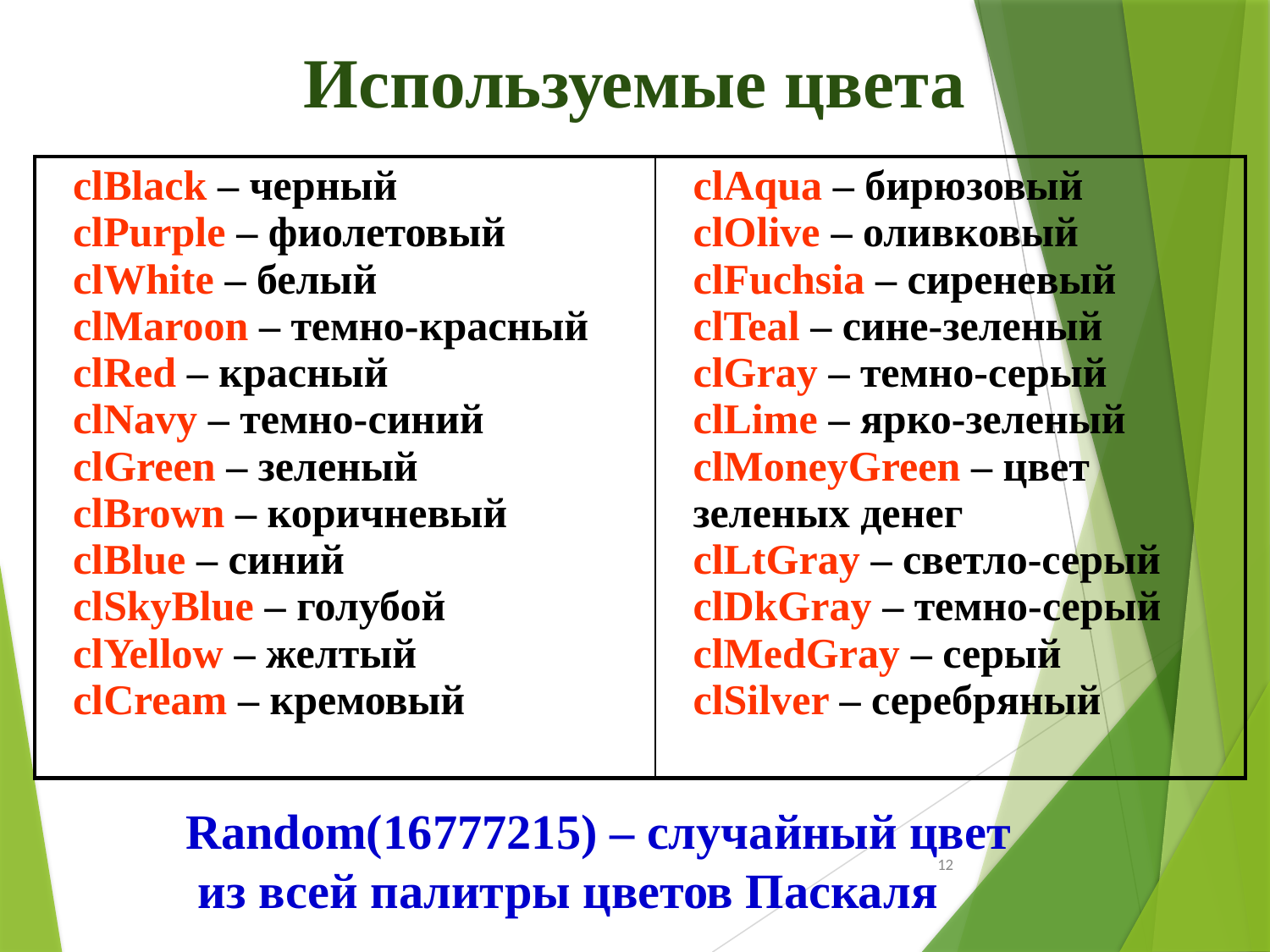

Используемые цвета
| clBlack – черный clPurple – фиолетовый clWhite – белый clMaroon – темно-красный clRed – красный clNavy – темно-синий clGreen – зеленый clBrown – коричневый clBlue – синий clSkyBlue – голубой clYellow – желтый clCream – кремовый | clAqua – бирюзовый clOlive – оливковый clFuchsia – сиреневый clTeal – сине-зеленый clGray – темно-серый clLime – ярко-зеленый clMoneyGreen – цвет зеленых денег clLtGray – светло-серый clDkGray – темно-серый clMedGray – серый clSilver – серебряный |
| --- | --- |
Random(16777215) – случайный цвет
 из всей палитры цветов Паскаля
12